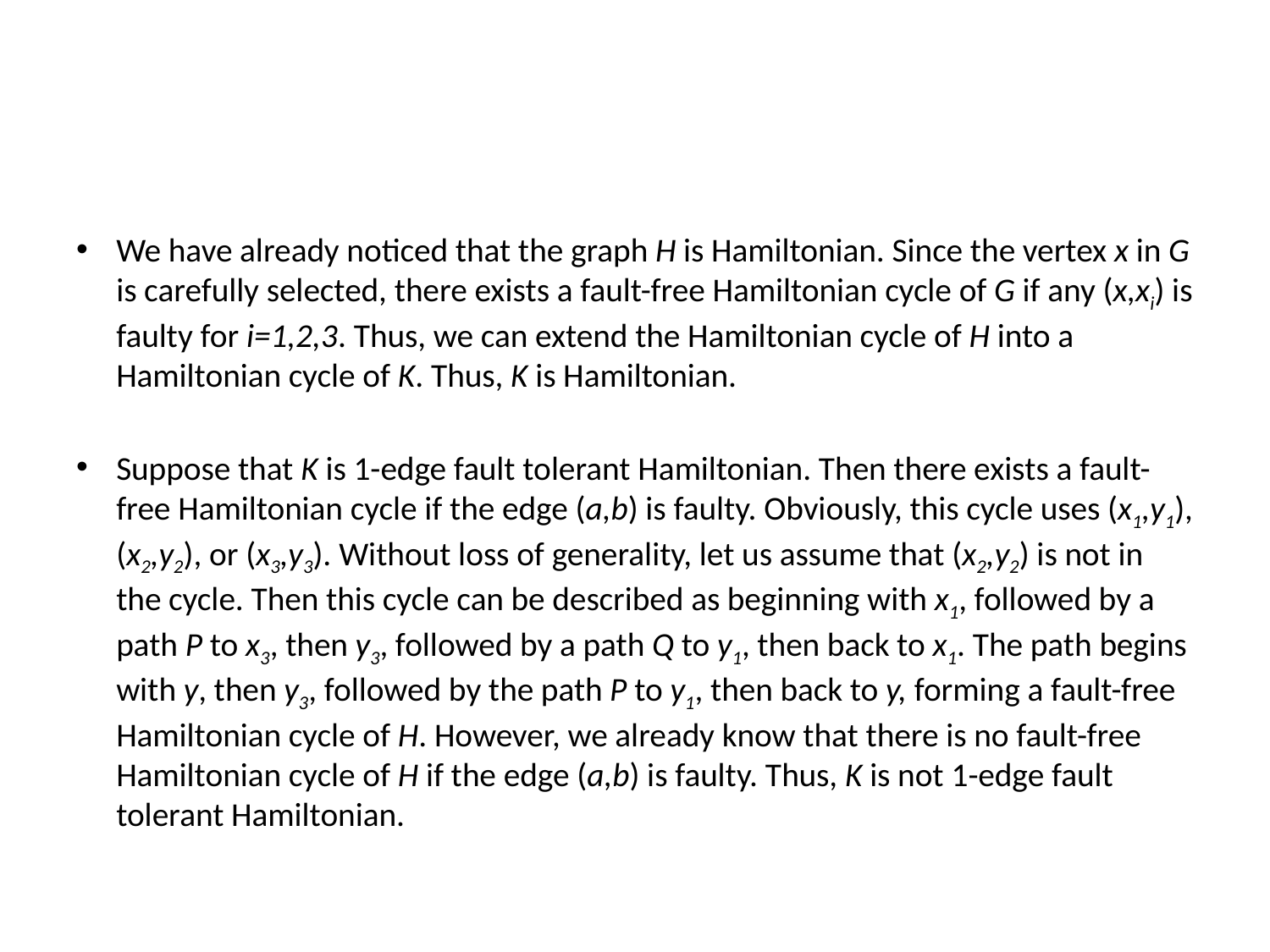

#
We have already noticed that the graph H is Hamiltonian. Since the vertex x in G is carefully selected, there exists a fault-free Hamiltonian cycle of G if any (x,xi) is faulty for i=1,2,3. Thus, we can extend the Hamiltonian cycle of H into a Hamiltonian cycle of K. Thus, K is Hamiltonian.

Suppose that K is 1-edge fault tolerant Hamiltonian. Then there exists a fault-free Hamiltonian cycle if the edge (a,b) is faulty. Obviously, this cycle uses (x1,y1), (x2,y2), or (x3,y3). Without loss of generality, let us assume that (x2,y2) is not in the cycle. Then this cycle can be described as beginning with x1, followed by a path P to x3, then y3, followed by a path Q to y1, then back to x1. The path begins with y, then y3, followed by the path P to y1, then back to y, forming a fault-free Hamiltonian cycle of H. However, we already know that there is no fault-free Hamiltonian cycle of H if the edge (a,b) is faulty. Thus, K is not 1-edge fault tolerant Hamiltonian.